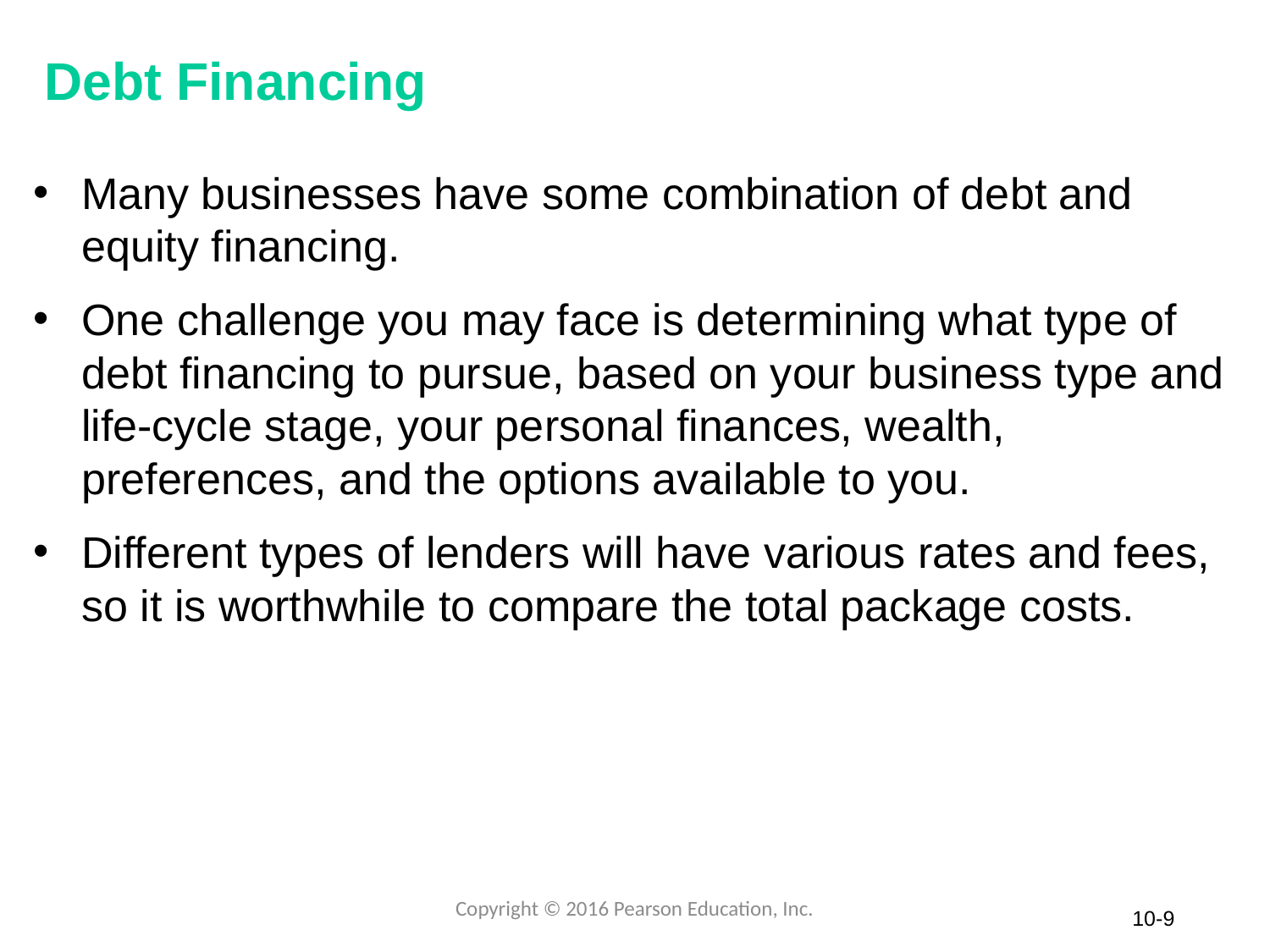

# Debt Financing
Many businesses have some combination of debt and equity financing.

One challenge you may face is determining what type of debt financing to pursue, based on your business type and life-cycle stage, your personal finances, wealth, preferences, and the options available to you.

Different types of lenders will have various rates and fees, so it is worthwhile to compare the total package costs.
Copyright © 2016 Pearson Education, Inc.